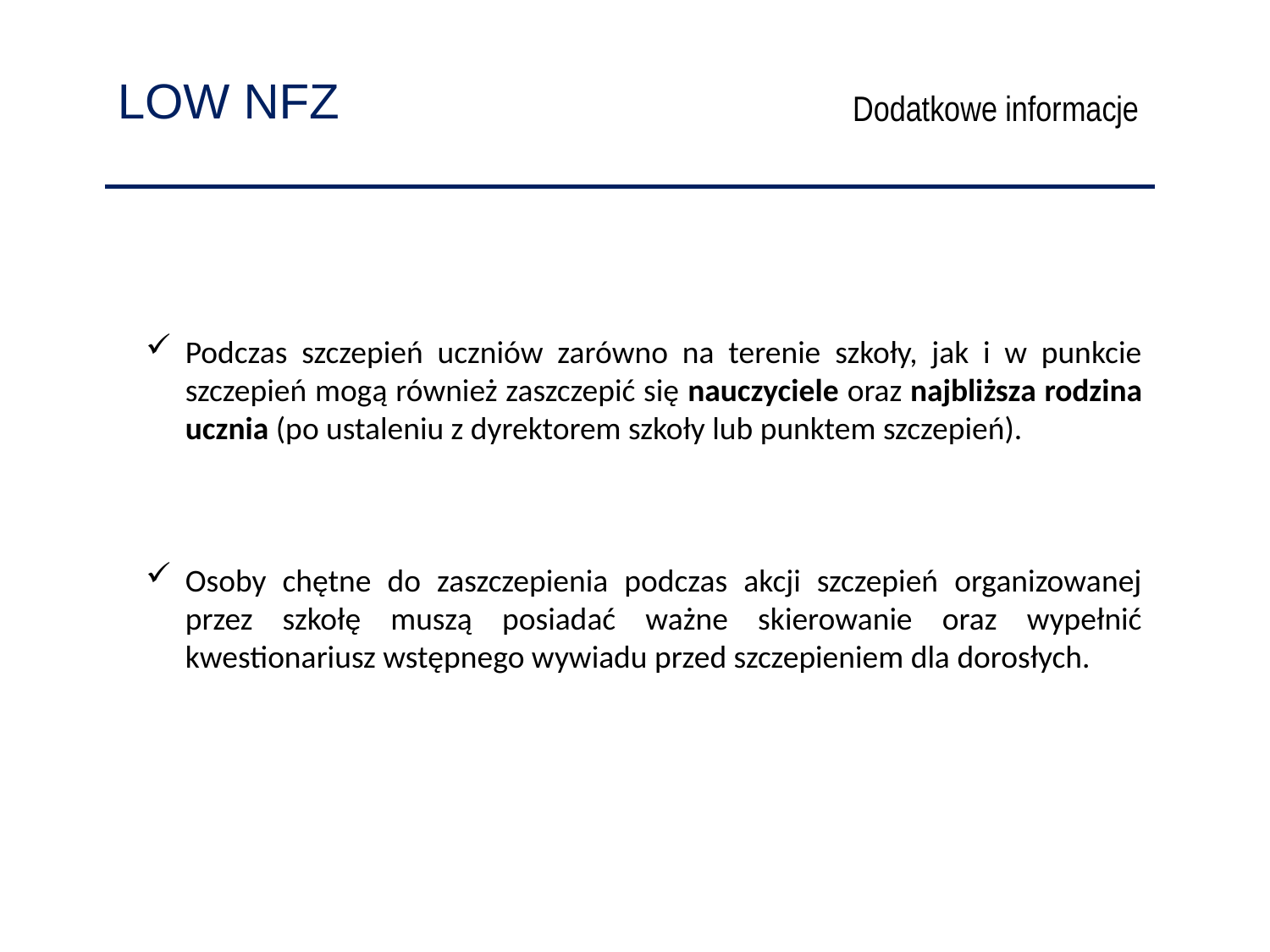

LOW NFZ
Dodatkowe informacje

Podczas szczepień uczniów zarówno na terenie szkoły, jak i w punkcie szczepień mogą również zaszczepić się nauczyciele oraz najbliższa rodzina ucznia (po ustaleniu z dyrektorem szkoły lub punktem szczepień).

Osoby chętne do zaszczepienia podczas akcji szczepień organizowanej przez szkołę muszą posiadać ważne skierowanie oraz wypełnić kwestionariusz wstępnego wywiadu przed szczepieniem dla dorosłych.